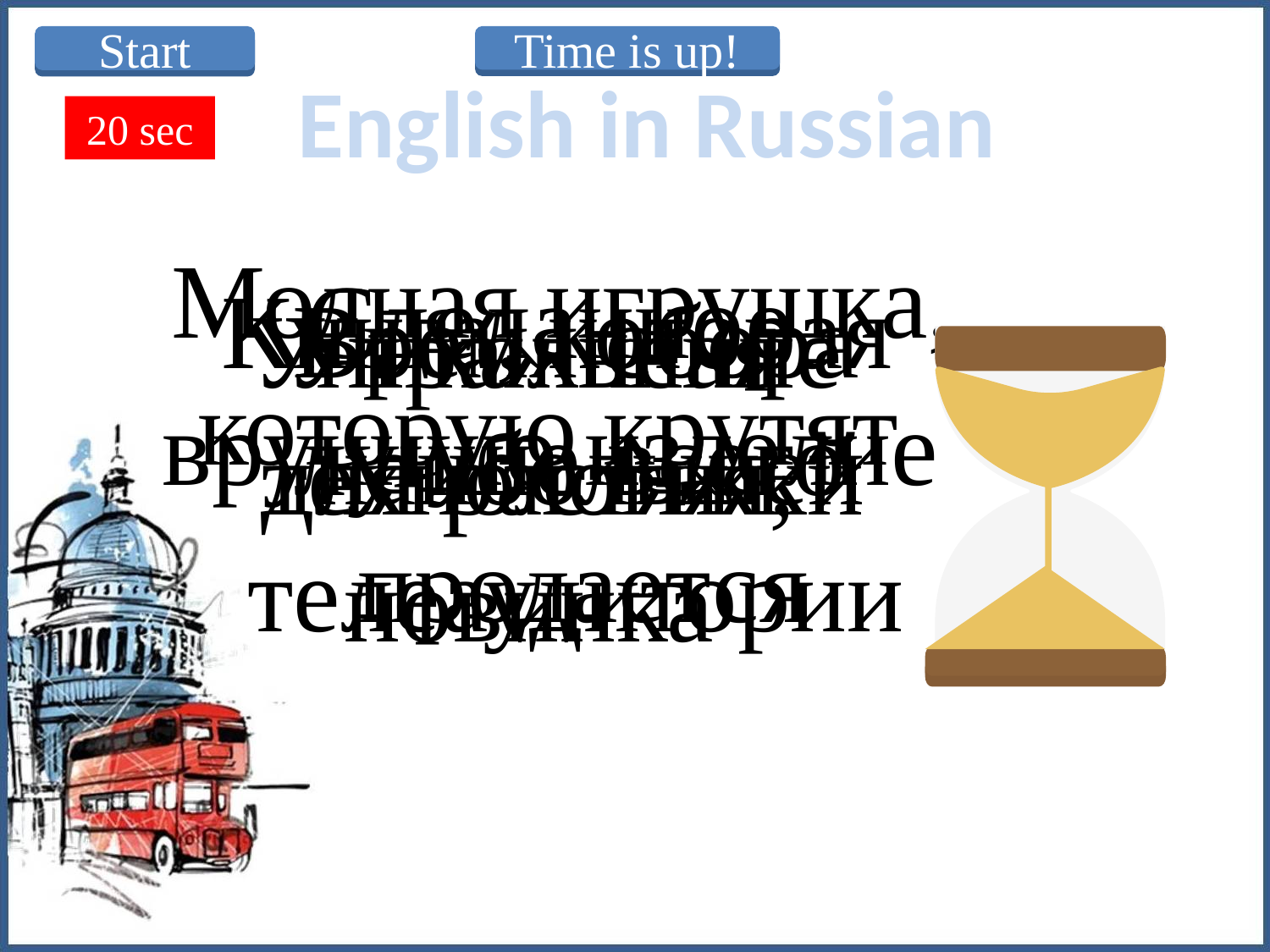

Start

Time is up!

English in Russian
20 sec
Модная игрушка,
 которую крутят
Сделанное
вручную изделие
Книга, которая
лучше всего
 продается
Время сбора
 наибольшей
 телеаудитории
Уникальная
технология,
 новинка
Упражнение
для растяжки